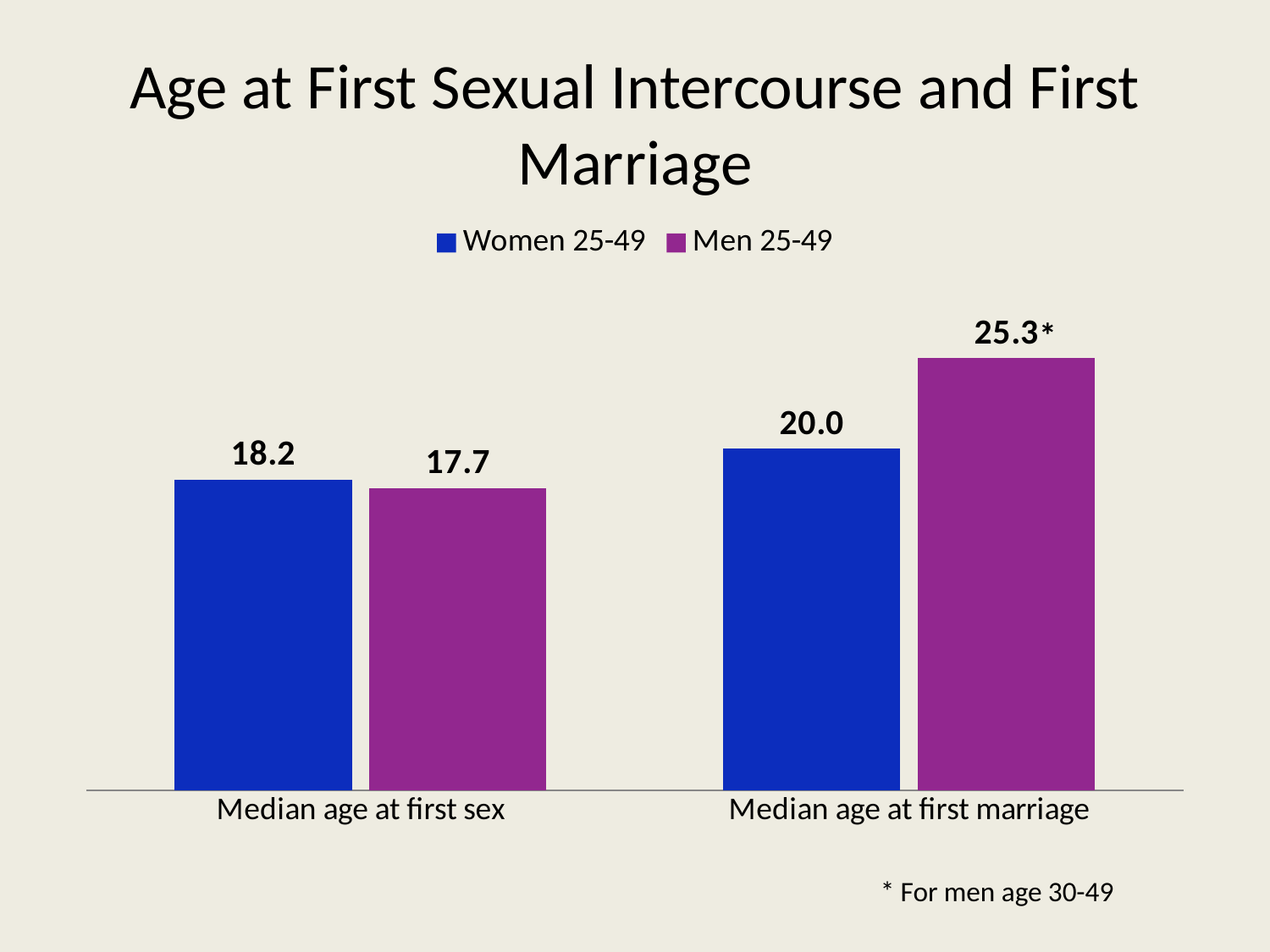

# Age at First Sexual Intercourse and First Marriage

### Chart

| Category | Women 25-49 | Men 25-49 |
|---|---|---|
| Median age at first sex | 18.2 | 17.7 |
| Median age at first marriage | 20.0 | 25.3 |
*

* For men age 30-49